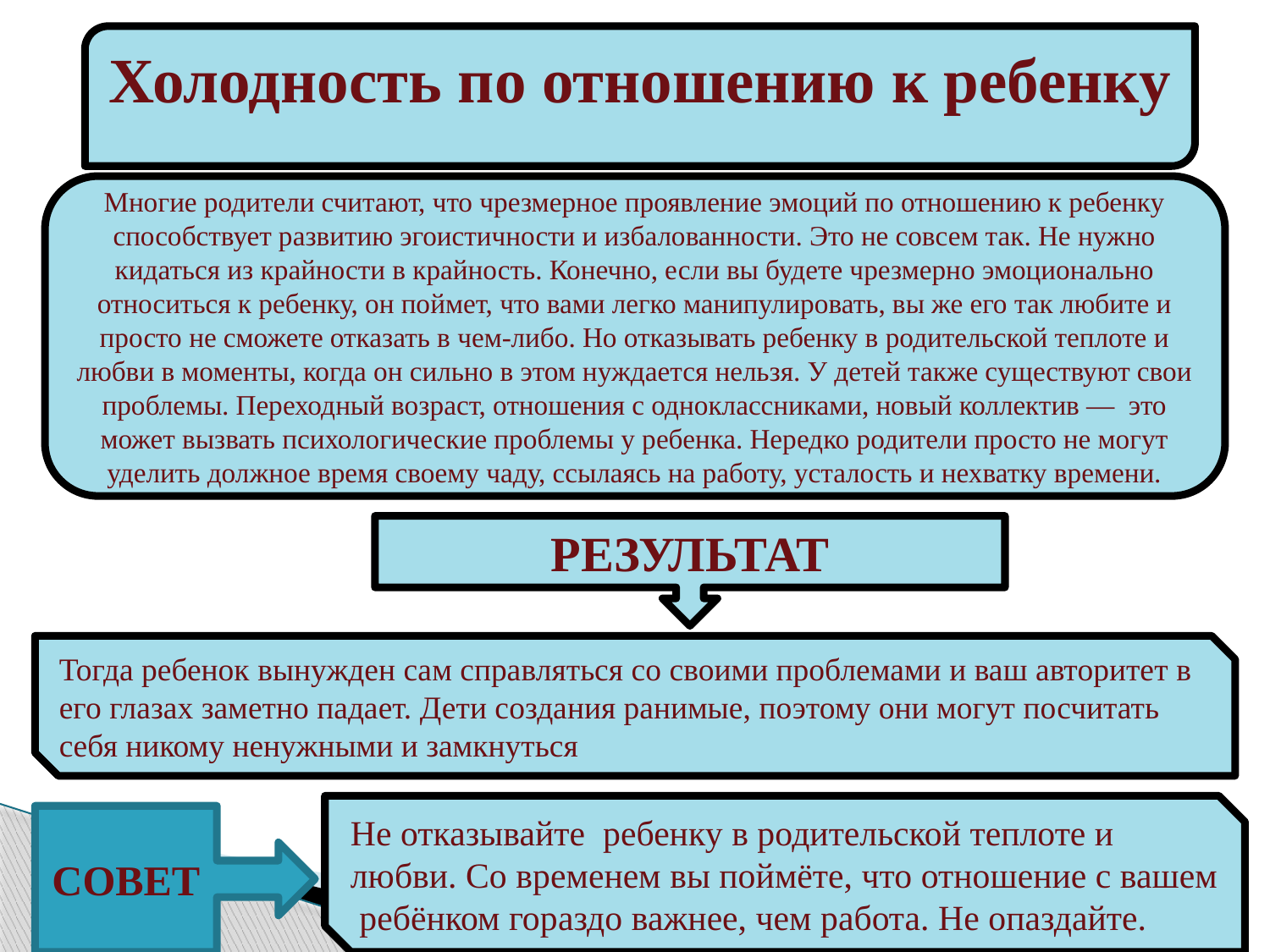

Холодность по отношению к ребенку

Многие родители считают, что чрезмерное проявление эмоций по отношению к ребенку способствует развитию эгоистичности и избалованности. Это не совсем так. Не нужно кидаться из крайности в крайность. Конечно, если вы будете чрезмерно эмоционально относиться к ребенку, он поймет, что вами легко манипулировать, вы же его так любите и просто не сможете отказать в чем-либо. Но отказывать ребенку в родительской теплоте и любви в моменты, когда он сильно в этом нуждается нельзя. У детей также существуют свои проблемы. Переходный возраст, отношения с одноклассниками, новый коллектив —  это может вызвать психологические проблемы у ребенка. Нередко родители просто не могут уделить должное время своему чаду, ссылаясь на работу, усталость и нехватку времени.
РЕЗУЛЬТАТ
Тогда ребенок вынужден сам справляться со своими проблемами и ваш авторитет в его глазах заметно падает. Дети создания ранимые, поэтому они могут посчитать себя никому ненужными и замкнуться
Не отказывайте  ребенку в родительской теплоте и любви. Со временем вы поймёте, что отношение с вашем  ребёнком гораздо важнее, чем работа. Не опаздайте.
СОВЕТ